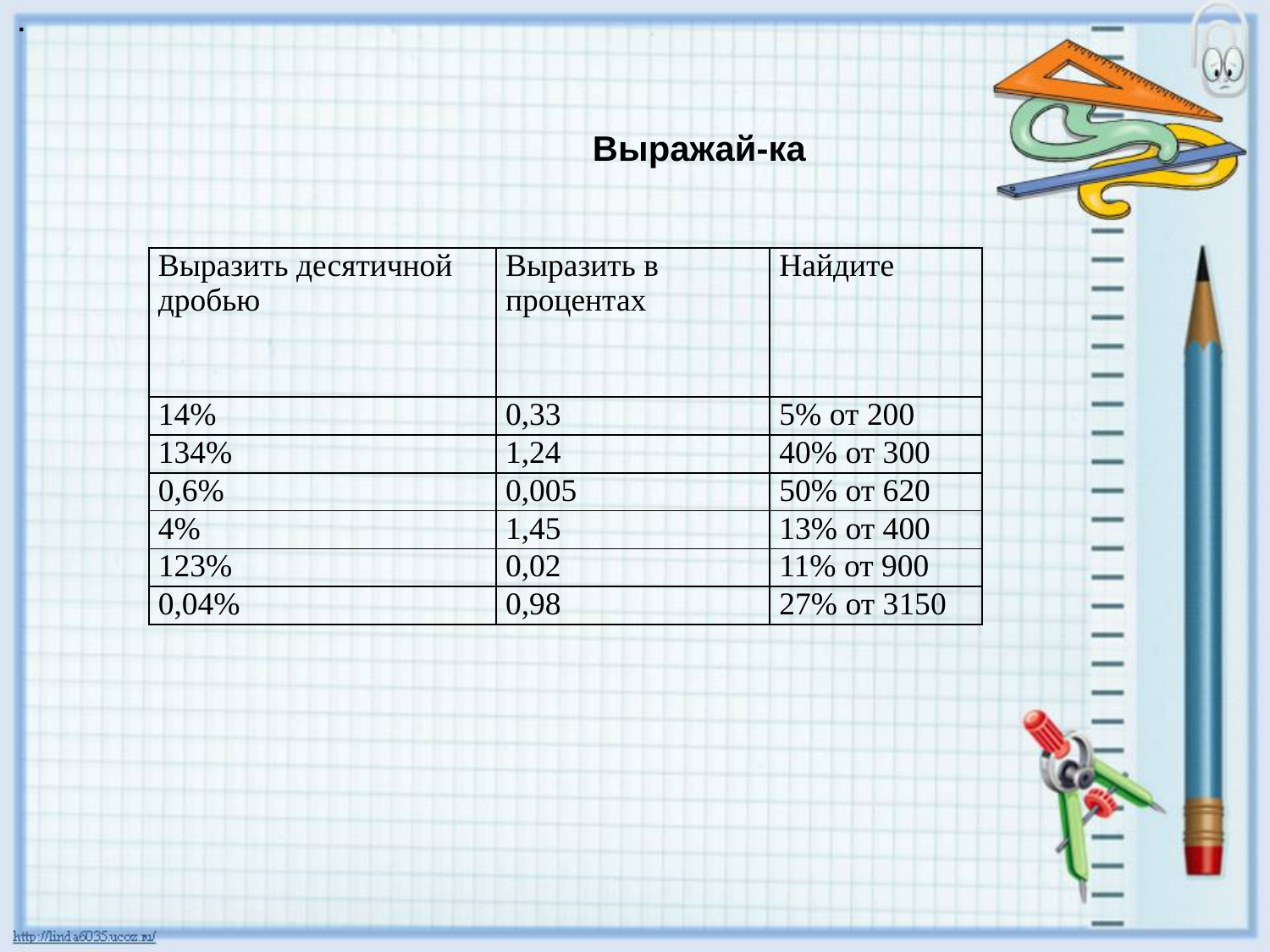

.

                                                           Выражай-ка

| Выразить десятичной дробью | Выразить в процентах | Найдите |
| --- | --- | --- |
| 14% | 0,33 | 5% от 200 |
| 134% | 1,24 | 40% от 300 |
| 0,6% | 0,005 | 50% от 620 |
| 4% | 1,45 | 13% от 400 |
| 123% | 0,02 | 11% от 900 |
| 0,04% | 0,98 | 27% от 3150 |